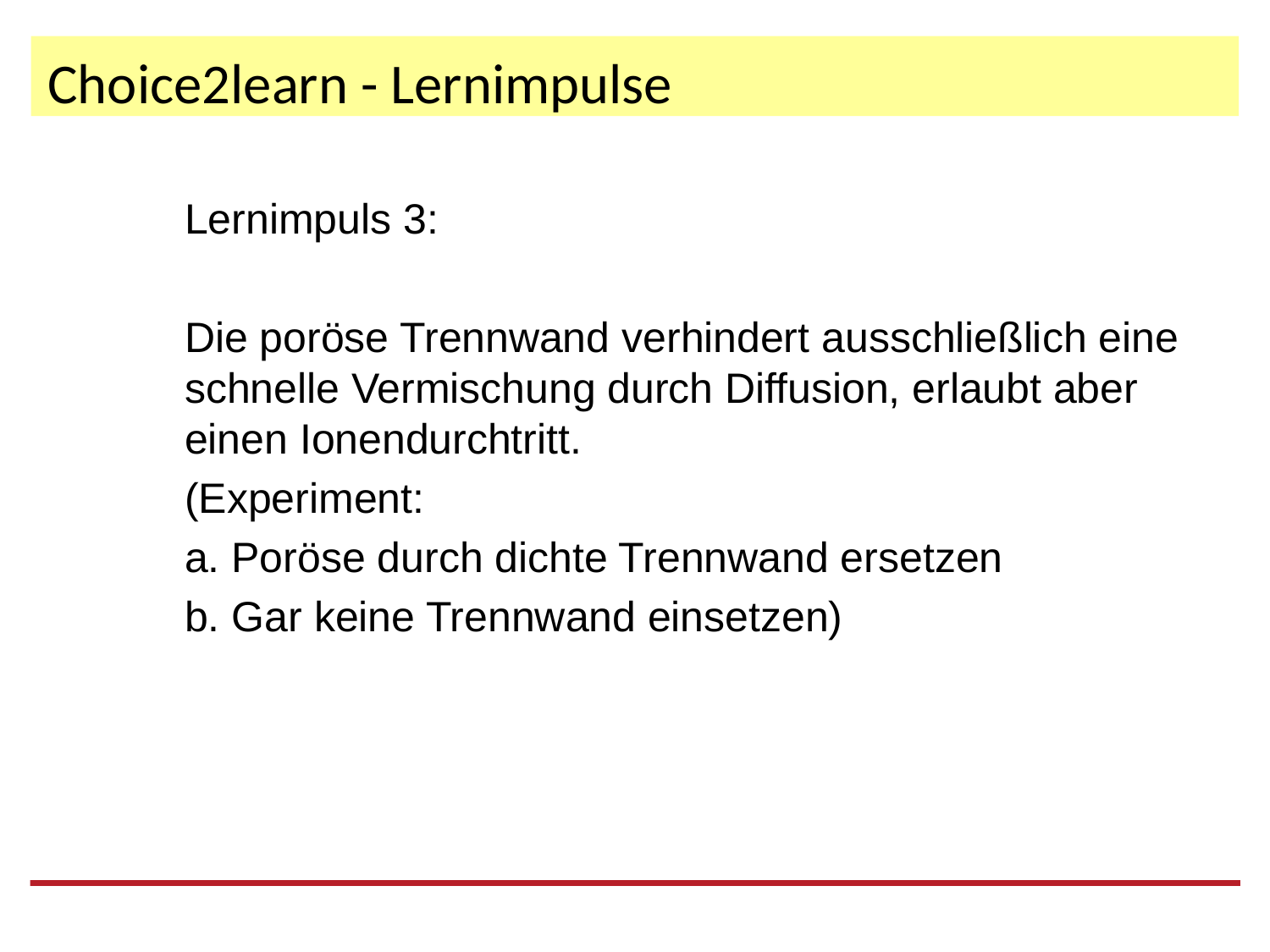

# Choice2learn - Lernimpulse

Lernimpuls 3:

Die poröse Trennwand verhindert ausschließlich eine schnelle Vermischung durch Diffusion, erlaubt aber einen Ionendurchtritt.
(Experiment:
a. Poröse durch dichte Trennwand ersetzen
b. Gar keine Trennwand einsetzen)